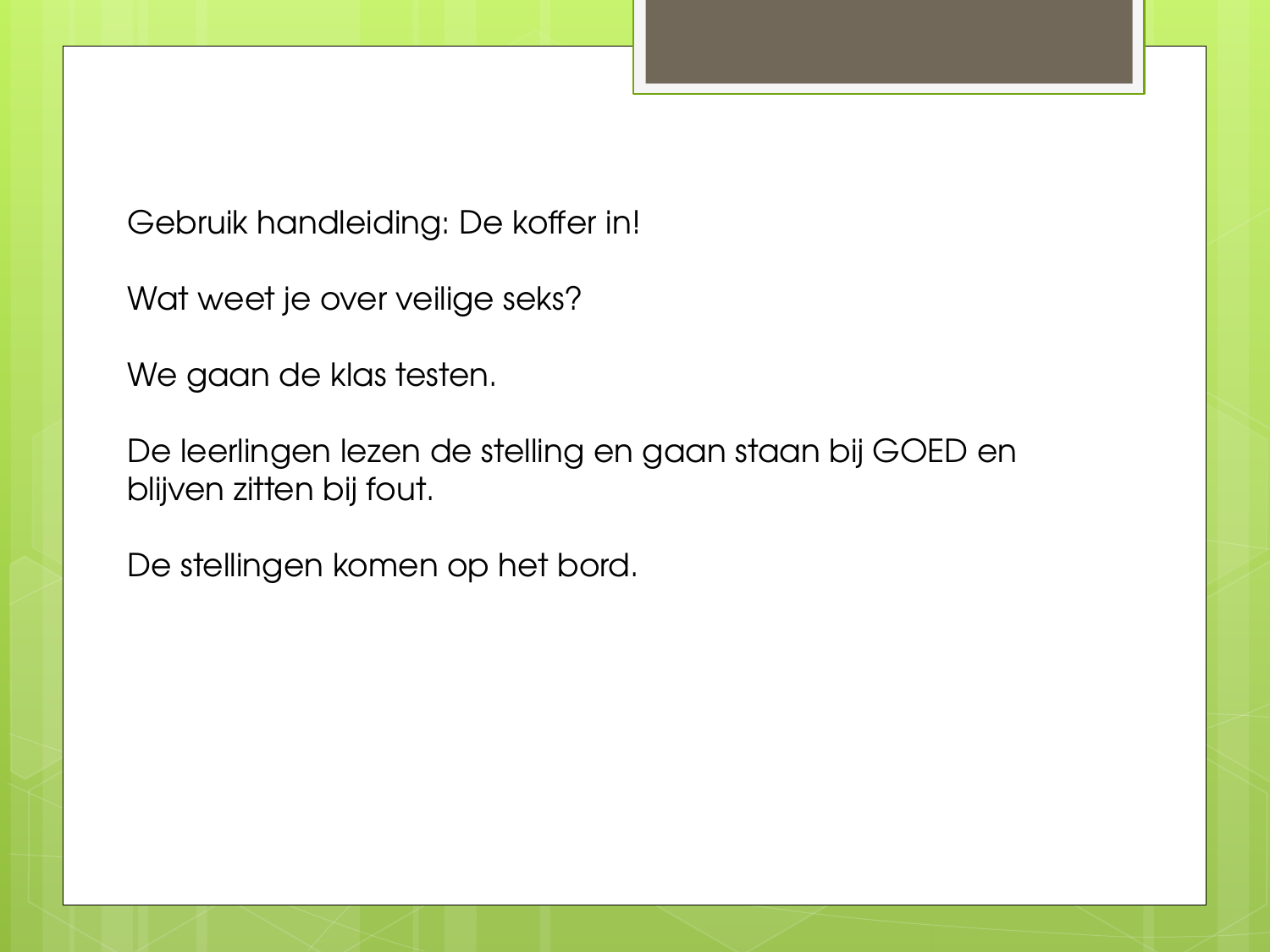

Gebruik handleiding: De koffer in!

Wat weet je over veilige seks?

We gaan de klas testen.

De leerlingen lezen de stelling en gaan staan bij GOED en blijven zitten bij fout.

De stellingen komen op het bord.